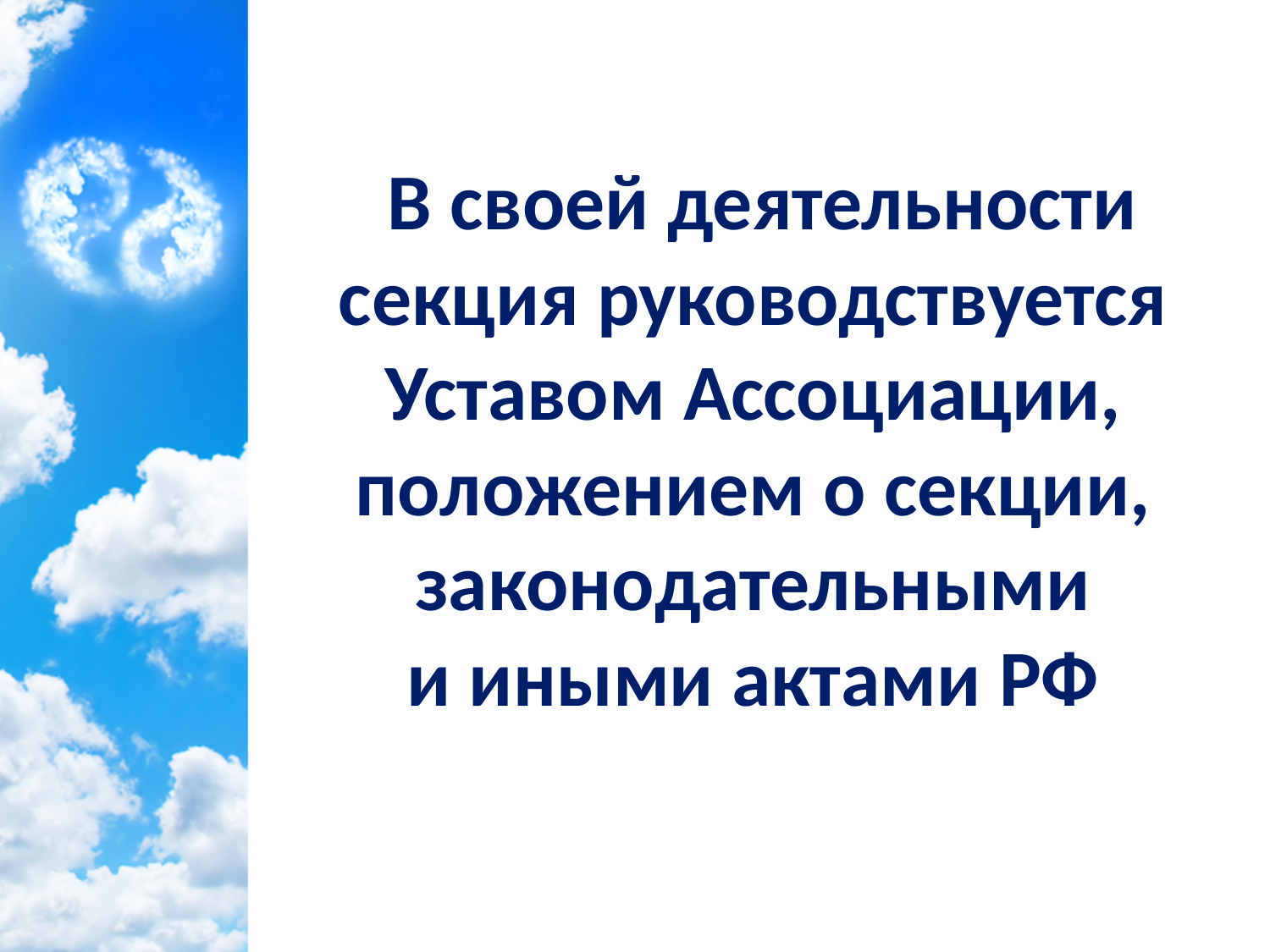

В своей деятельности секция руководствуется Уставом Ассоциации, положением о секции, законодательными и иными актами РФ